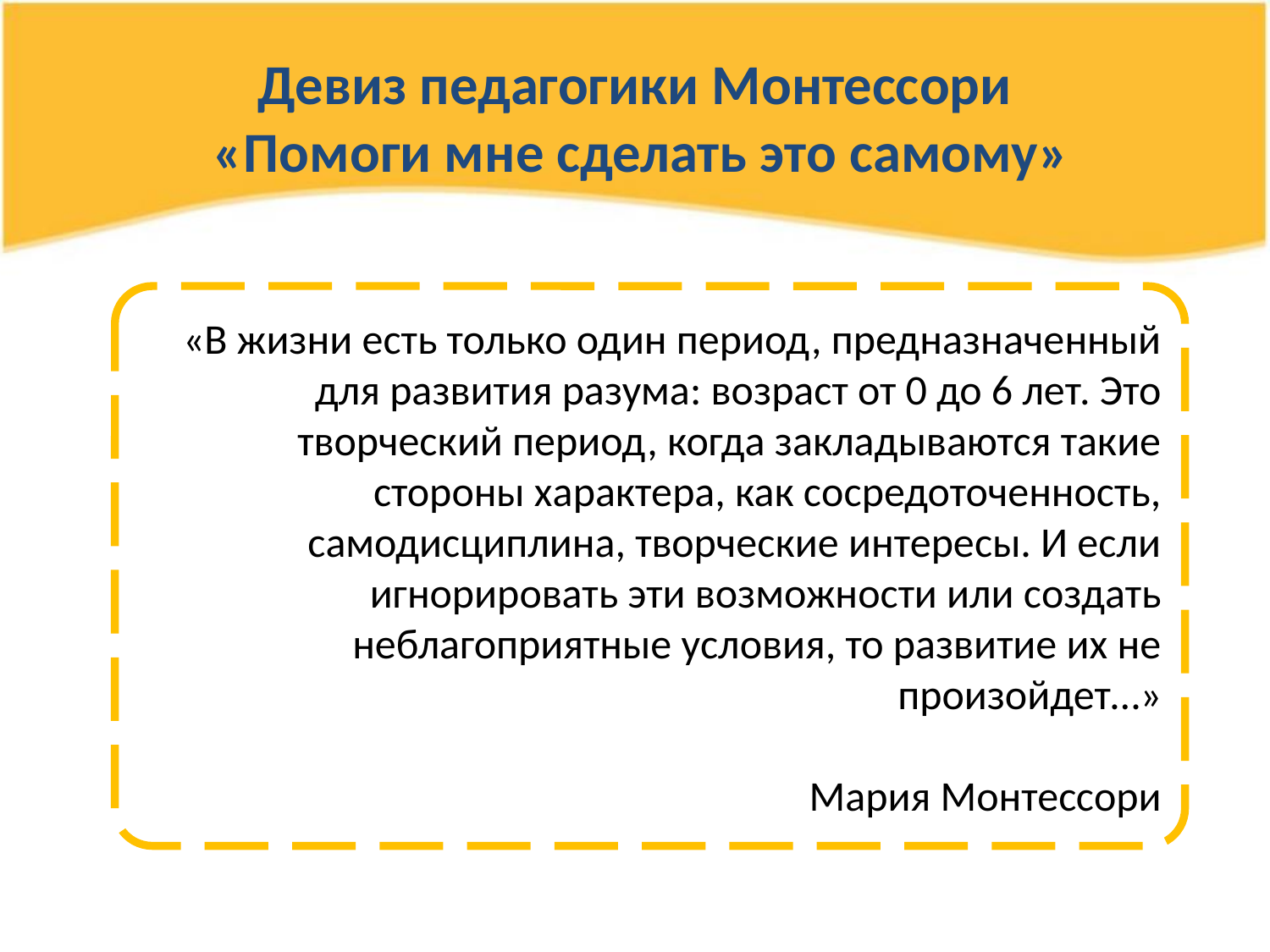

# Девиз педагогики Монтессори «Помоги мне сделать это самому»
«В жизни есть только один период, предназначенный для развития разума: возраст от 0 до 6 лет. Это творческий период, когда закладываются такие стороны характера, как сосредоточенность, самодисциплина, творческие интересы. И если игнорировать эти возможности или создать неблагоприятные условия, то развитие их не произойдет…»

Мария Монтессори